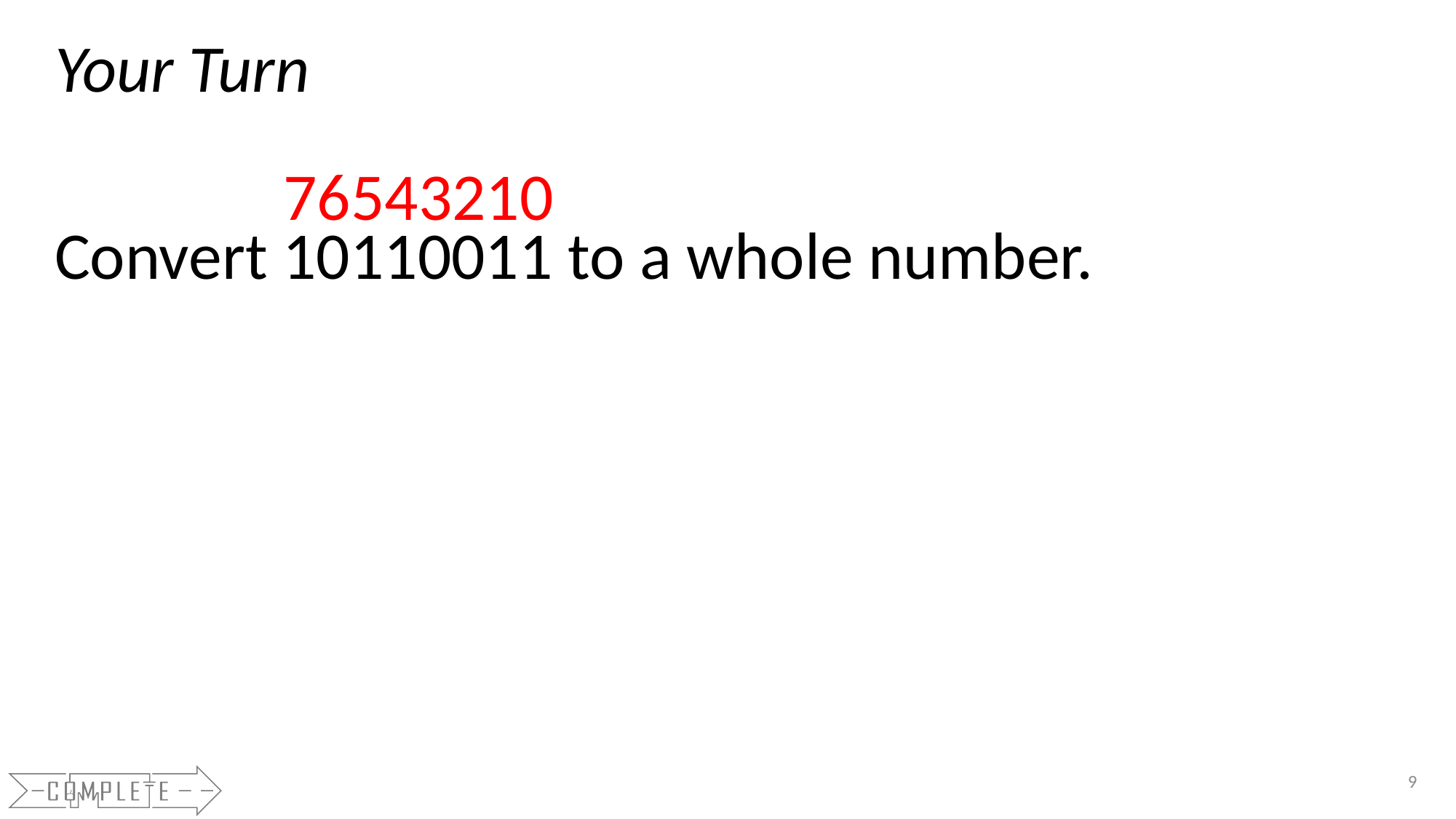

# Your Turn
76543210
Convert 10110011 to a whole number.
9